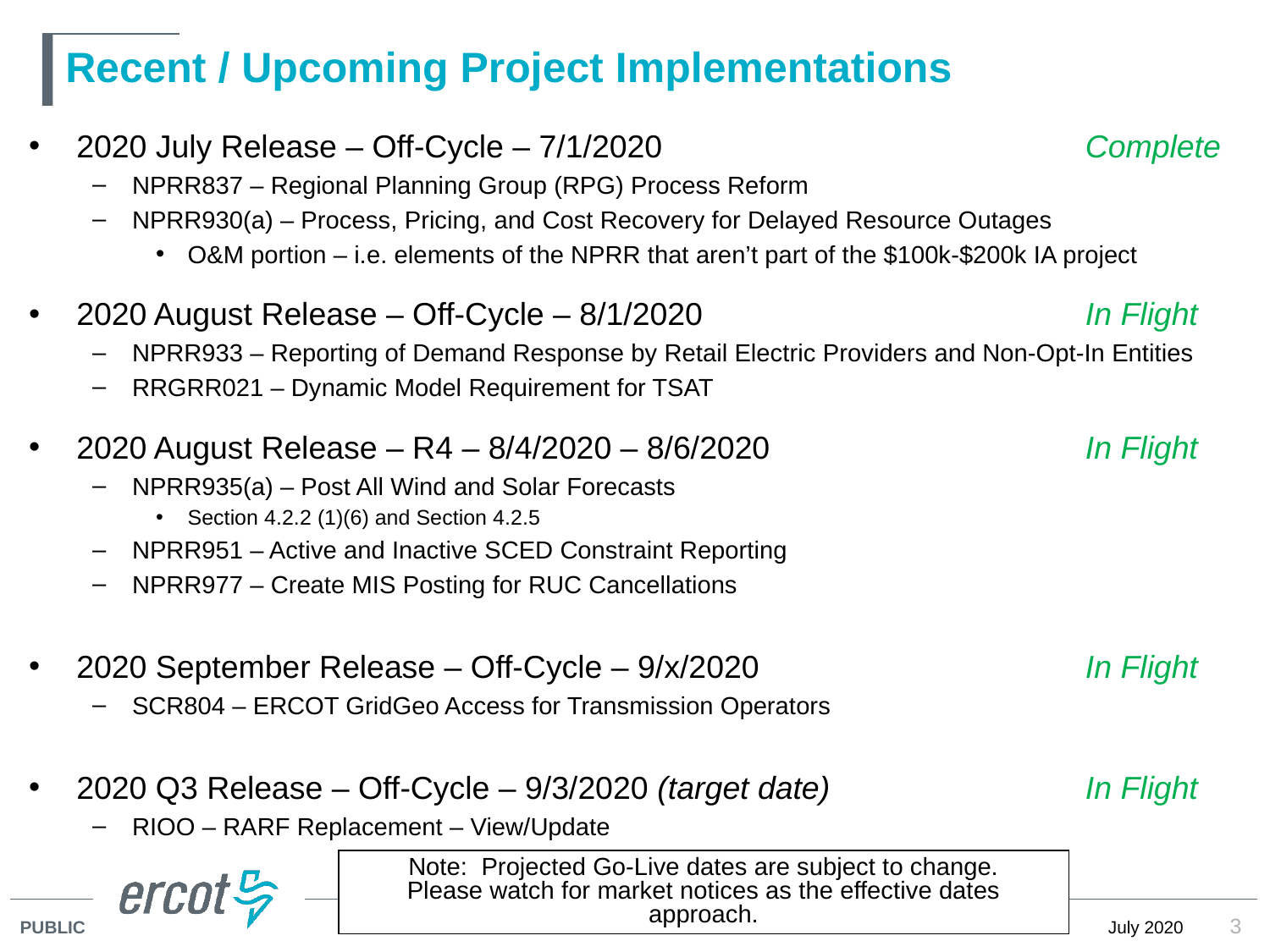

# Recent / Upcoming Project Implementations
2020 July Release – Off-Cycle – 7/1/2020	 Complete
NPRR837 – Regional Planning Group (RPG) Process Reform
NPRR930(a) – Process, Pricing, and Cost Recovery for Delayed Resource Outages
O&M portion – i.e. elements of the NPRR that aren’t part of the $100k-$200k IA project

2020 August Release – Off-Cycle – 8/1/2020	 In Flight
NPRR933 – Reporting of Demand Response by Retail Electric Providers and Non-Opt-In Entities
RRGRR021 – Dynamic Model Requirement for TSAT

2020 August Release – R4 – 8/4/2020 – 8/6/2020	 In Flight
NPRR935(a) – Post All Wind and Solar Forecasts
Section 4.2.2 (1)(6) and Section 4.2.5
NPRR951 – Active and Inactive SCED Constraint Reporting
NPRR977 – Create MIS Posting for RUC Cancellations

2020 September Release – Off-Cycle – 9/x/2020	 In Flight
SCR804 – ERCOT GridGeo Access for Transmission Operators

2020 Q3 Release – Off-Cycle – 9/3/2020 (target date)	 In Flight
RIOO – RARF Replacement – View/Update

Note:  Projected Go-Live dates are subject to change.
Please watch for market notices as the effective dates approach.
3